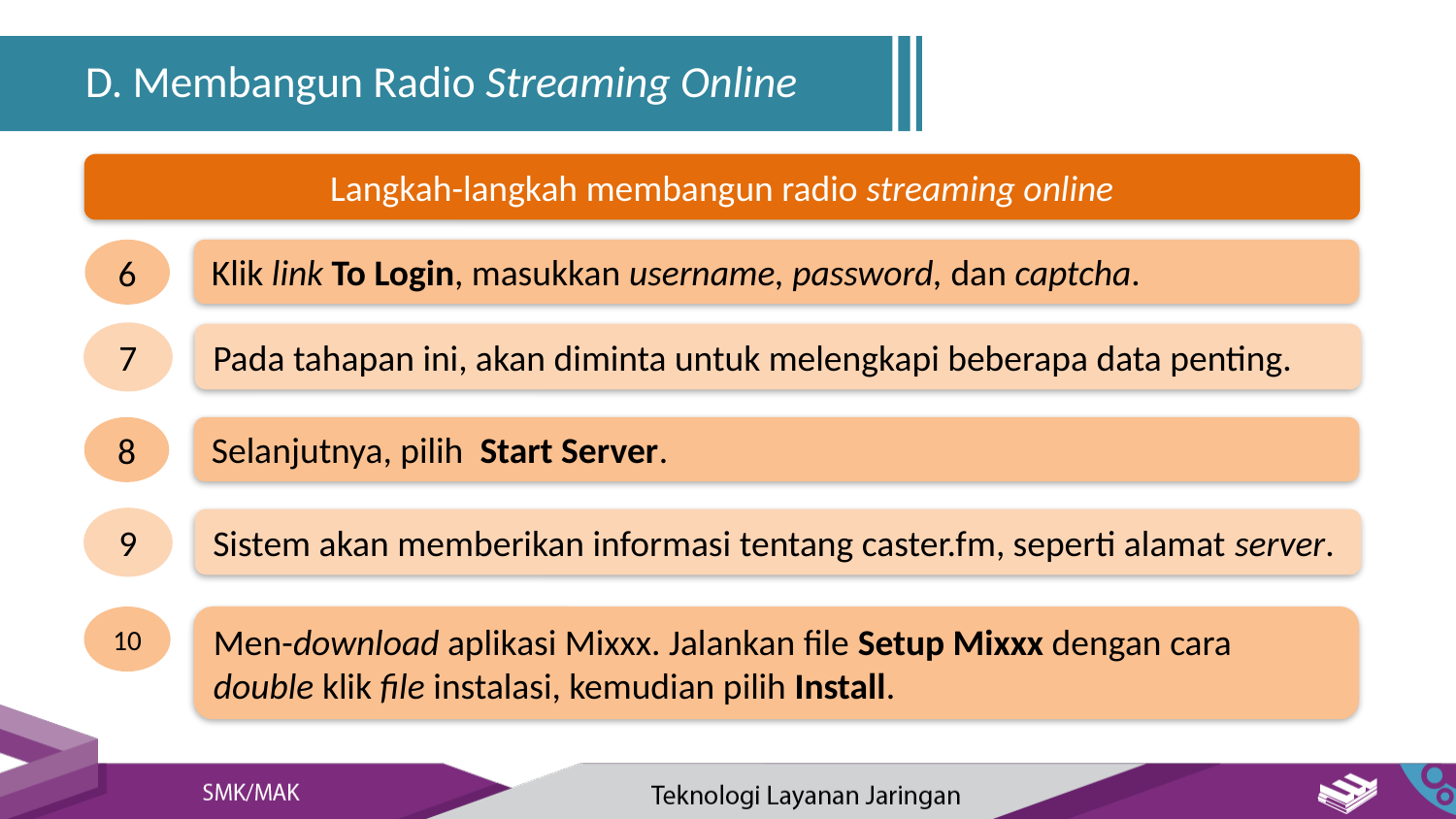

D. Membangun Radio Streaming Online
Langkah-langkah membangun radio streaming online
6
Klik link To Login, masukkan username, password, dan captcha.
7
Pada tahapan ini, akan diminta untuk melengkapi beberapa data penting.
8
Selanjutnya, pilih  Start Server.
9
Sistem akan memberikan informasi tentang caster.fm, seperti alamat server.
10
Men-download aplikasi Mixxx. Jalankan file Setup Mixxx dengan cara double klik file instalasi, kemudian pilih Install.